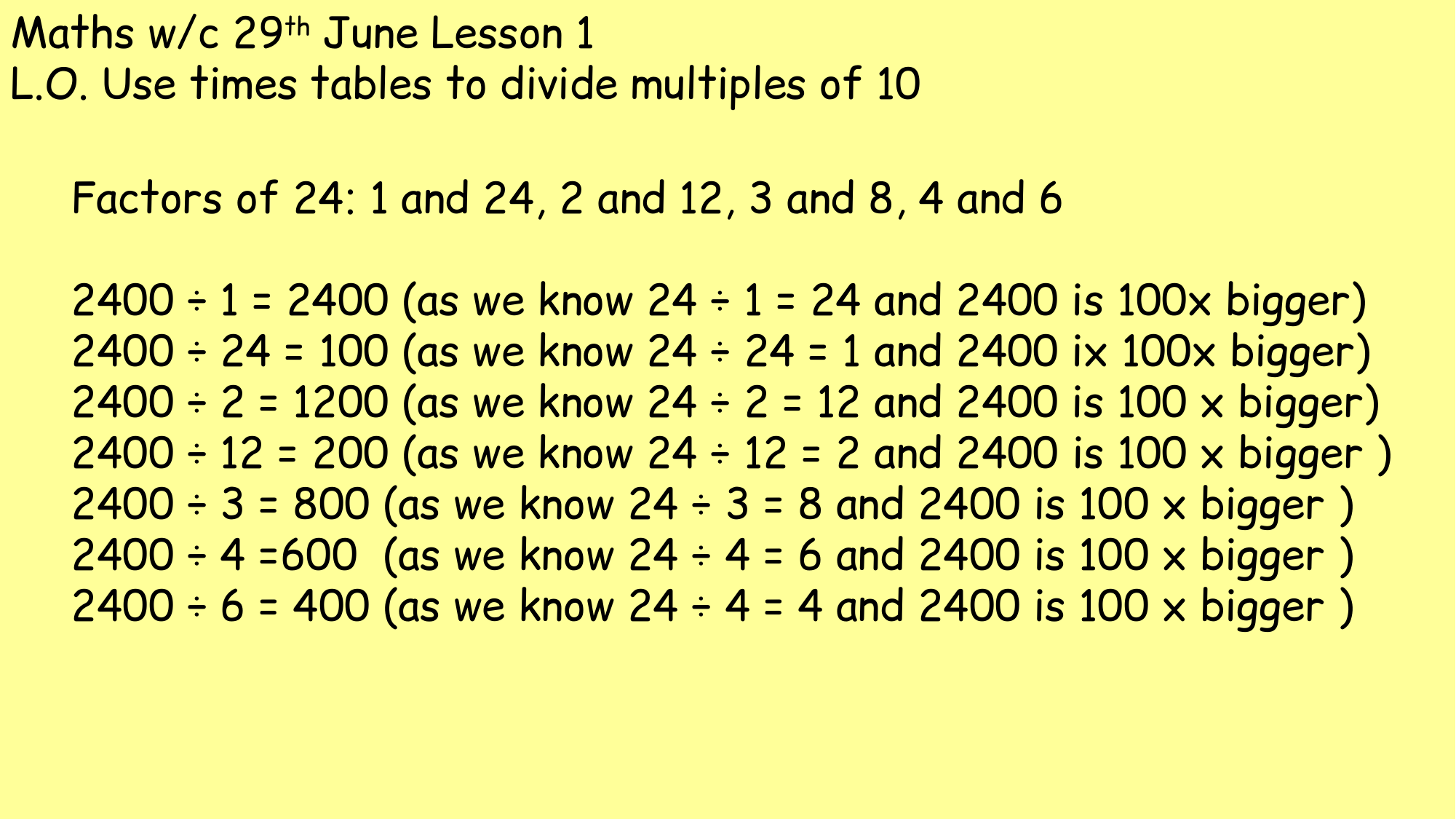

Maths w/c 29th June Lesson 1
L.O. Use times tables to divide multiples of 10
Factors of 24: 1 and 24, 2 and 12, 3 and 8, 4 and 6

2400 ÷ 1 = 2400 (as we know 24 ÷ 1 = 24 and 2400 is 100x bigger)
2400 ÷ 24 = 100 (as we know 24 ÷ 24 = 1 and 2400 ix 100x bigger)
2400 ÷ 2 = 1200 (as we know 24 ÷ 2 = 12 and 2400 is 100 x bigger)
2400 ÷ 12 = 200 (as we know 24 ÷ 12 = 2 and 2400 is 100 x bigger )
2400 ÷ 3 = 800 (as we know 24 ÷ 3 = 8 and 2400 is 100 x bigger )
2400 ÷ 4 =600  (as we know 24 ÷ 4 = 6 and 2400 is 100 x bigger )
2400 ÷ 6 = 400 (as we know 24 ÷ 4 = 4 and 2400 is 100 x bigger )